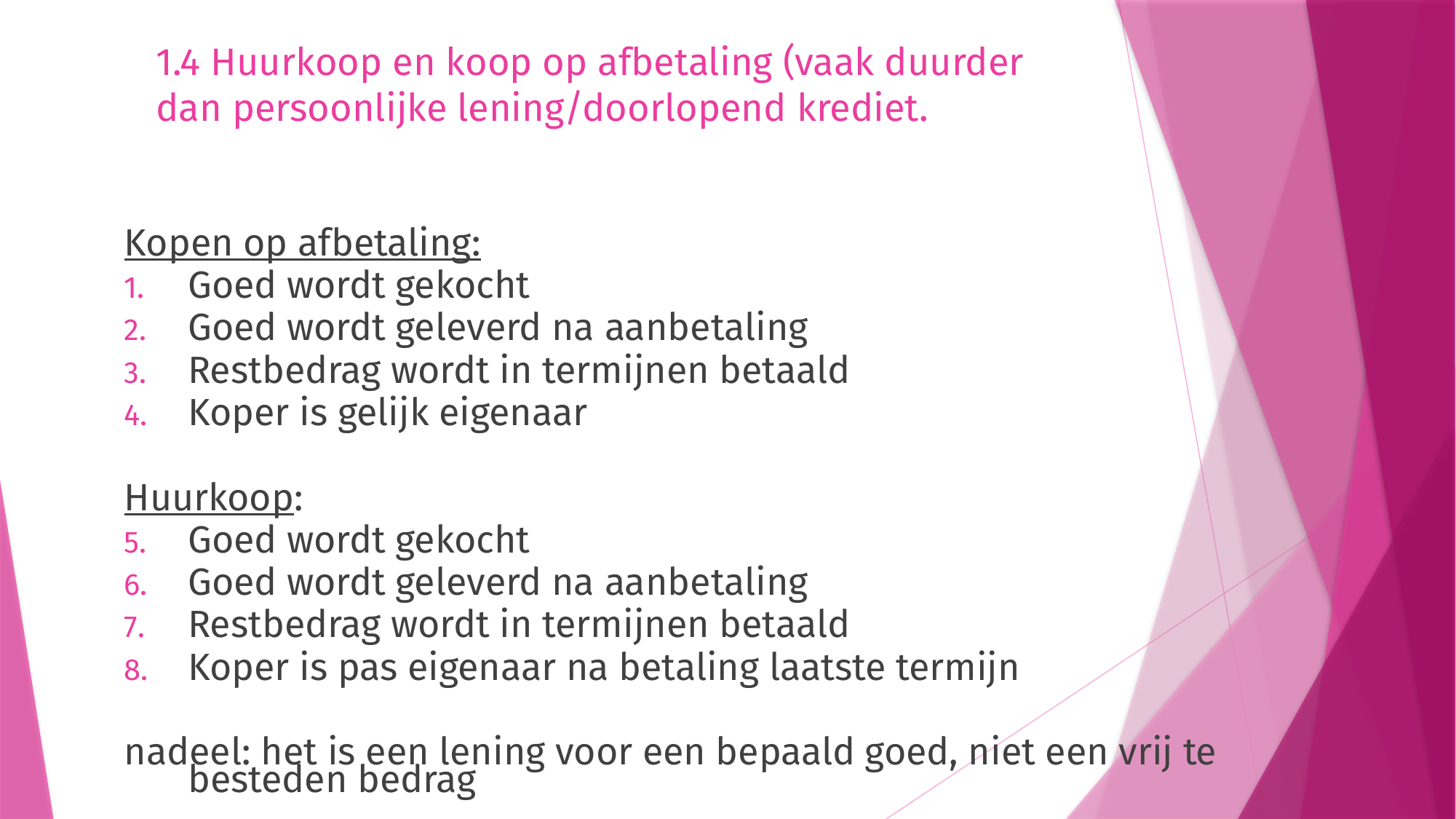

# 1.4 Huurkoop en koop op afbetaling (vaak duurder dan persoonlijke lening/doorlopend krediet.
Kopen op afbetaling:
Goed wordt gekocht
Goed wordt geleverd na aanbetaling
Restbedrag wordt in termijnen betaald
Koper is gelijk eigenaar

Huurkoop:
Goed wordt gekocht
Goed wordt geleverd na aanbetaling
Restbedrag wordt in termijnen betaald
Koper is pas eigenaar na betaling laatste termijn

nadeel: het is een lening voor een bepaald goed, niet een vrij te besteden bedrag